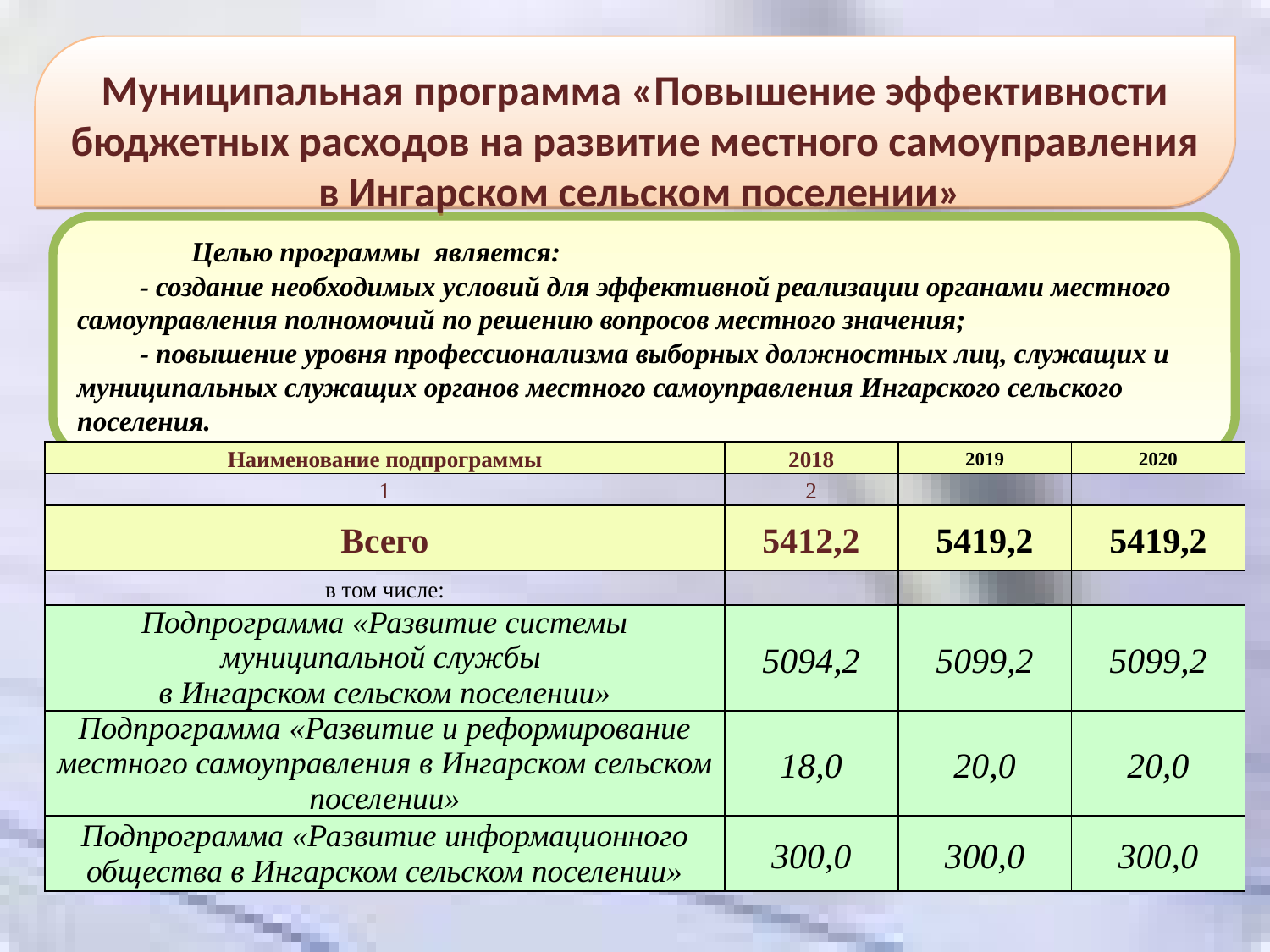

Муниципальная программа «Повышение эффективности бюджетных расходов на развитие местного самоуправления
 в Ингарском сельском поселении»

         Целью программы  является:
- создание необходимых условий для эффективной реализации органами местного самоуправления полномочий по решению вопросов местного значения;
- повышение уровня профессионализма выборных должностных лиц, служащих и муниципальных служащих органов местного самоуправления Ингарского сельского поселения.

| Наименование подпрограммы | 2018 | 2019 | 2020 |
| --- | --- | --- | --- |
| 1 | 2 |  |  |
| Всего | 5412,2 | 5419,2 | 5419,2 |
| в том числе: |  |  |  |
| Подпрограмма «Развитие системы муниципальной службы в Ингарском сельском поселении» | 5094,2 | 5099,2 | 5099,2 |
| Подпрограмма «Развитие и реформирование местного самоуправления в Ингарском сельском поселении» | 18,0 | 20,0 | 20,0 |
| Подпрограмма «Развитие информационного общества в Ингарском сельском поселении» | 300,0 | 300,0 | 300,0 |